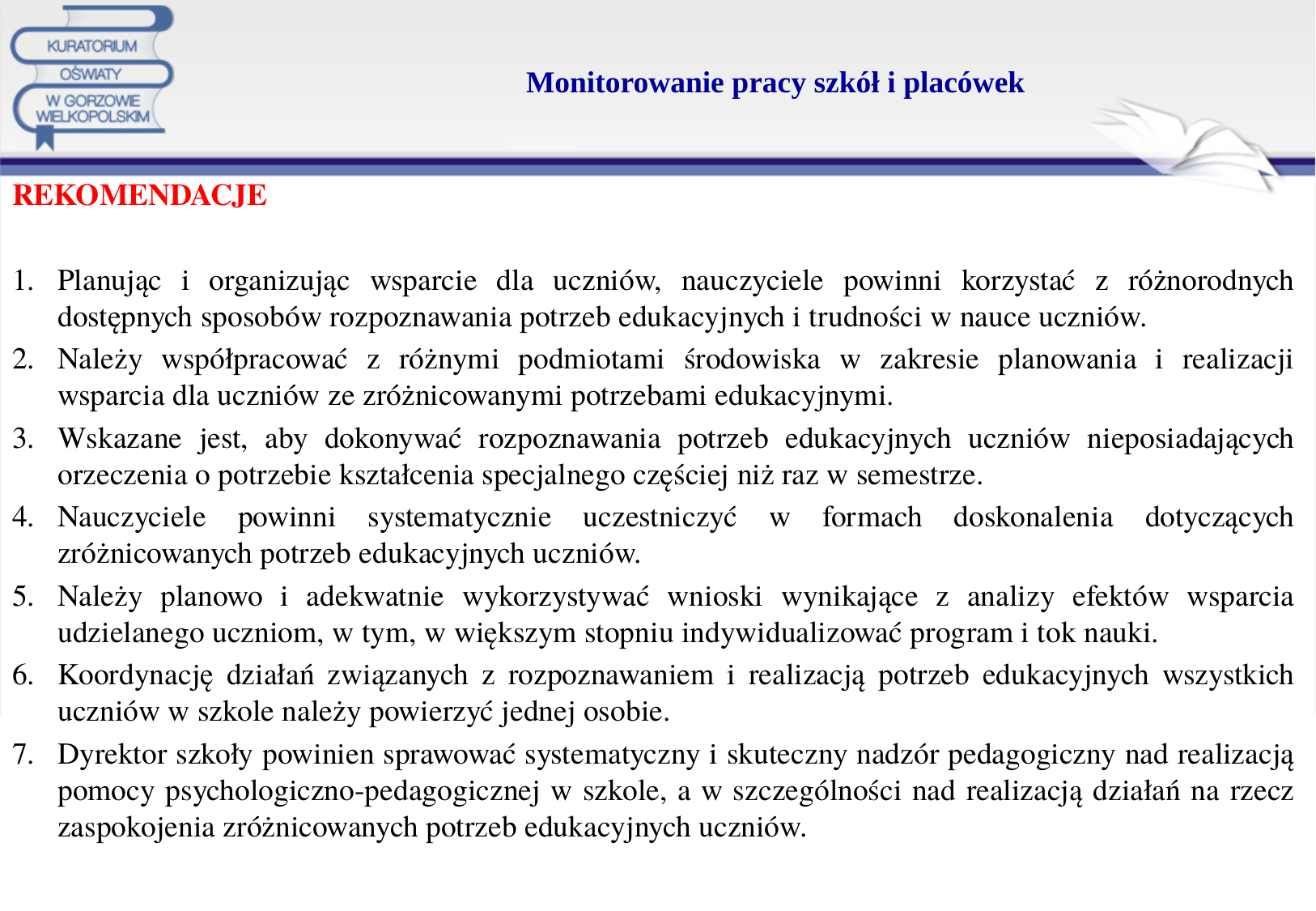

# Monitorowanie pracy szkół i placówek
REKOMENDACJE

Planując i organizując wsparcie dla uczniów, nauczyciele powinni korzystać z różnorodnych dostępnych sposobów rozpoznawania potrzeb edukacyjnych i trudności w nauce uczniów.
Należy współpracować z różnymi podmiotami środowiska w zakresie planowania i realizacji wsparcia dla uczniów ze zróżnicowanymi potrzebami edukacyjnymi.
Wskazane jest, aby dokonywać rozpoznawania potrzeb edukacyjnych uczniów nieposiadających orzeczenia o potrzebie kształcenia specjalnego częściej niż raz w semestrze.
Nauczyciele powinni systematycznie uczestniczyć w formach doskonalenia dotyczących zróżnicowanych potrzeb edukacyjnych uczniów.
Należy planowo i adekwatnie wykorzystywać wnioski wynikające z analizy efektów wsparcia udzielanego uczniom, w tym, w większym stopniu indywidualizować program i tok nauki.
Koordynację działań związanych z rozpoznawaniem i realizacją potrzeb edukacyjnych wszystkich uczniów w szkole należy powierzyć jednej osobie.
Dyrektor szkoły powinien sprawować systematyczny i skuteczny nadzór pedagogiczny nad realizacją pomocy psychologiczno-pedagogicznej w szkole, a w szczególności nad realizacją działań na rzecz zaspokojenia zróżnicowanych potrzeb edukacyjnych uczniów.